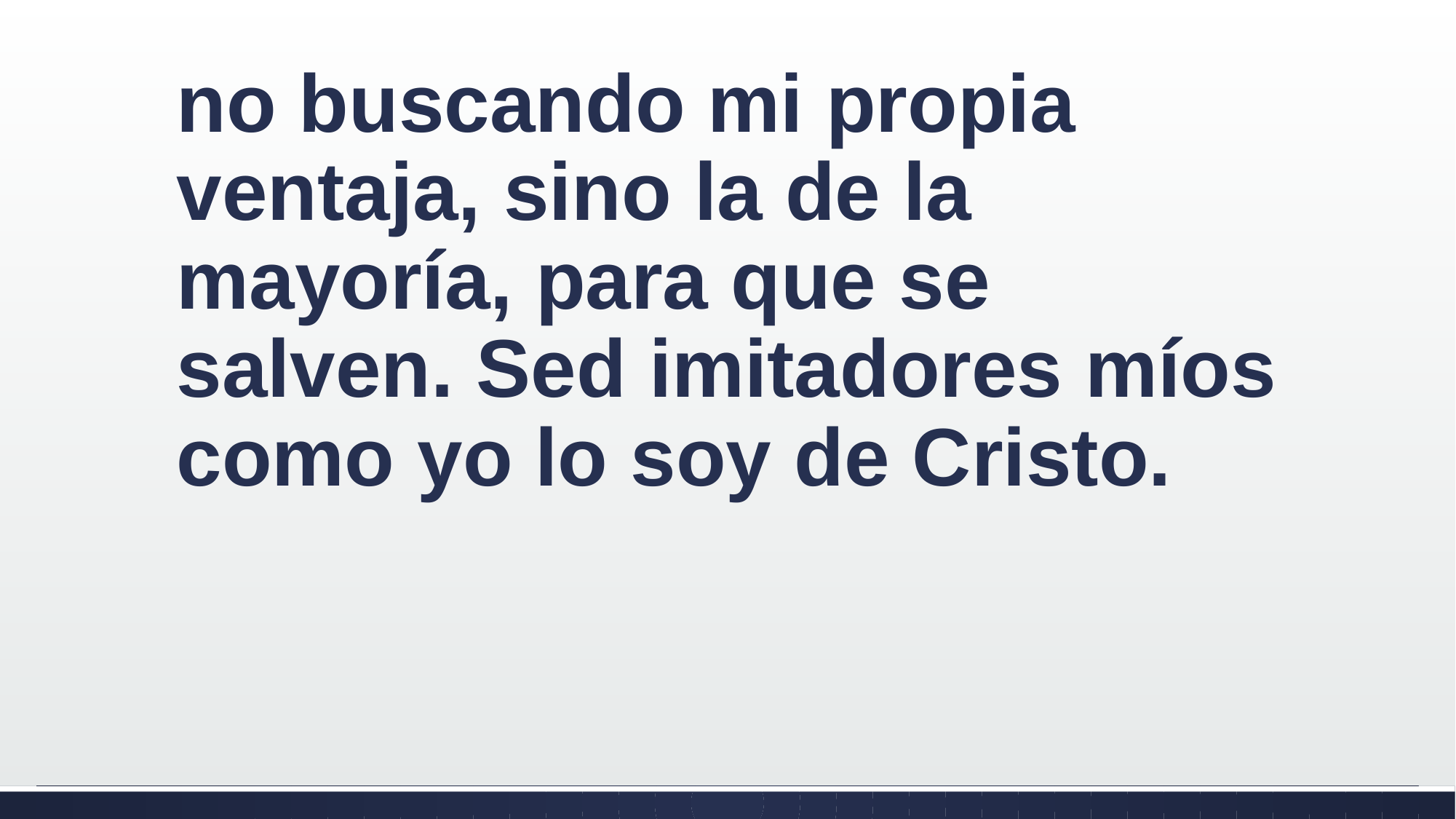

#
no buscando mi propia ventaja, sino la de la mayoría, para que se salven. Sed imitadores míos como yo lo soy de Cristo.